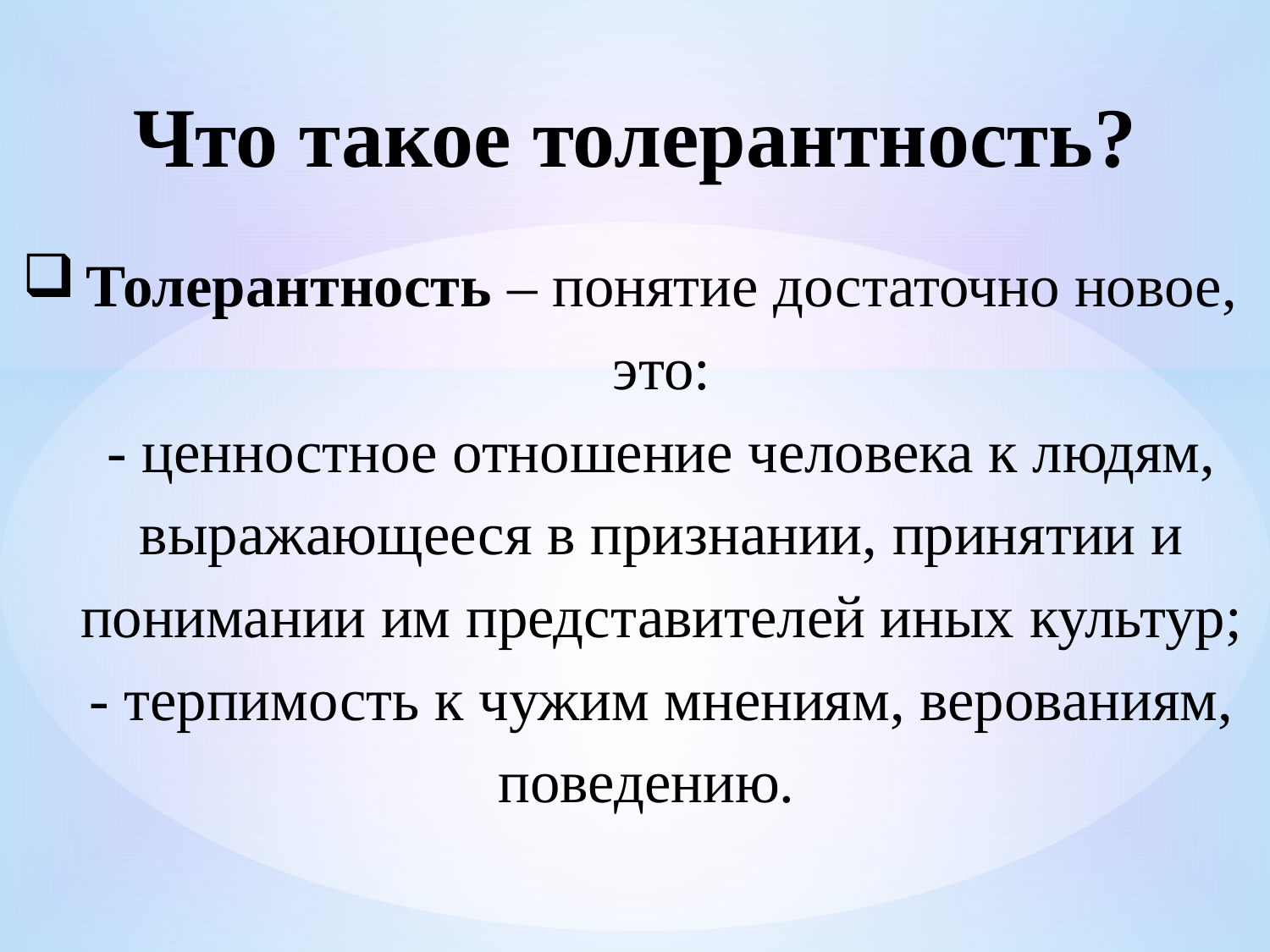

Что такое толерантность?

Толерантность – понятие достаточно новое, это:
- ценностное отношение человека к людям, выражающееся в признании, принятии и понимании им представителей иных культур;
- терпимость к чужим мнениям, верованиям, поведению.